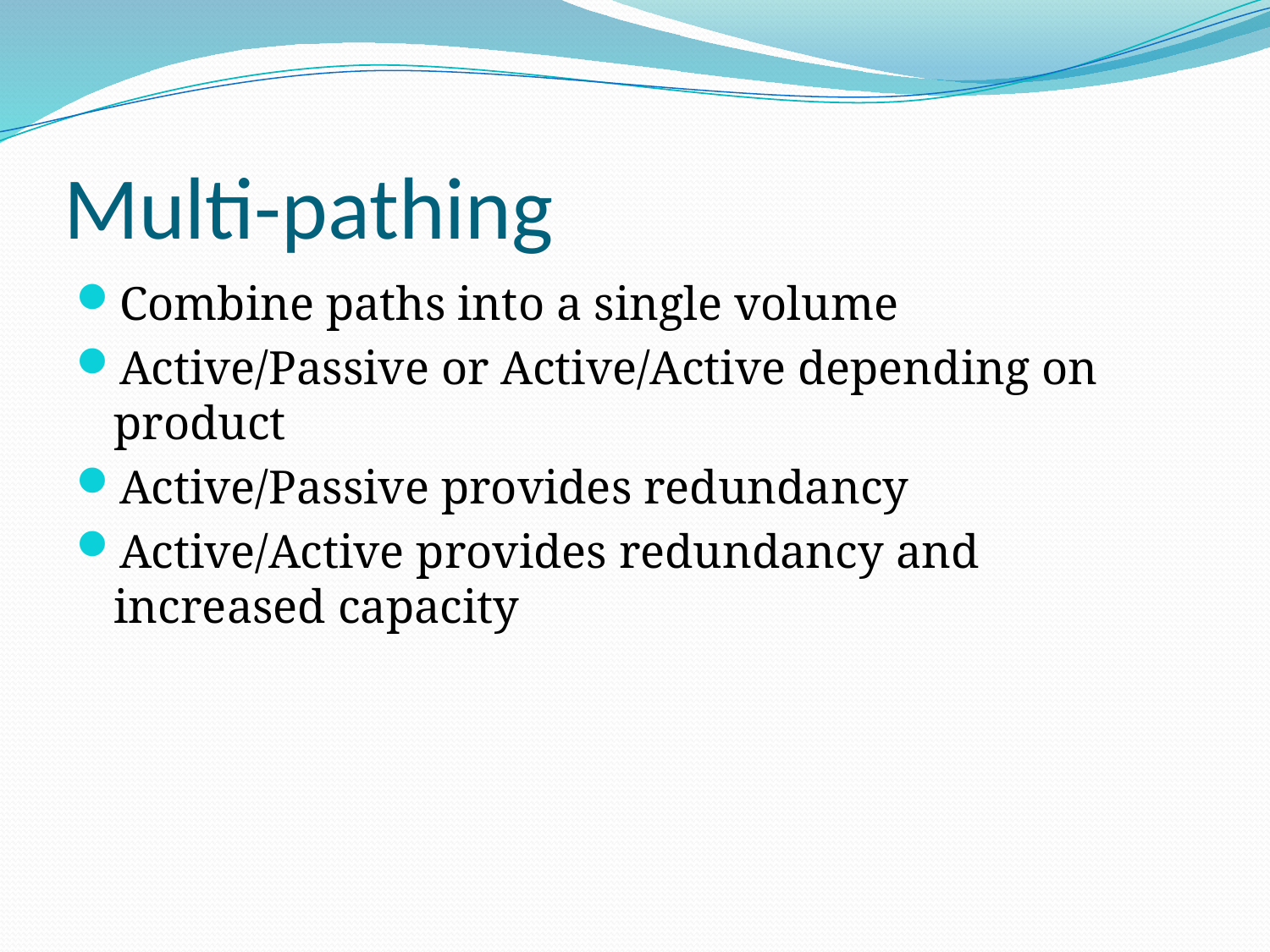

# Multi-pathing
Combine paths into a single volume
Active/Passive or Active/Active depending on product
Active/Passive provides redundancy
Active/Active provides redundancy and increased capacity